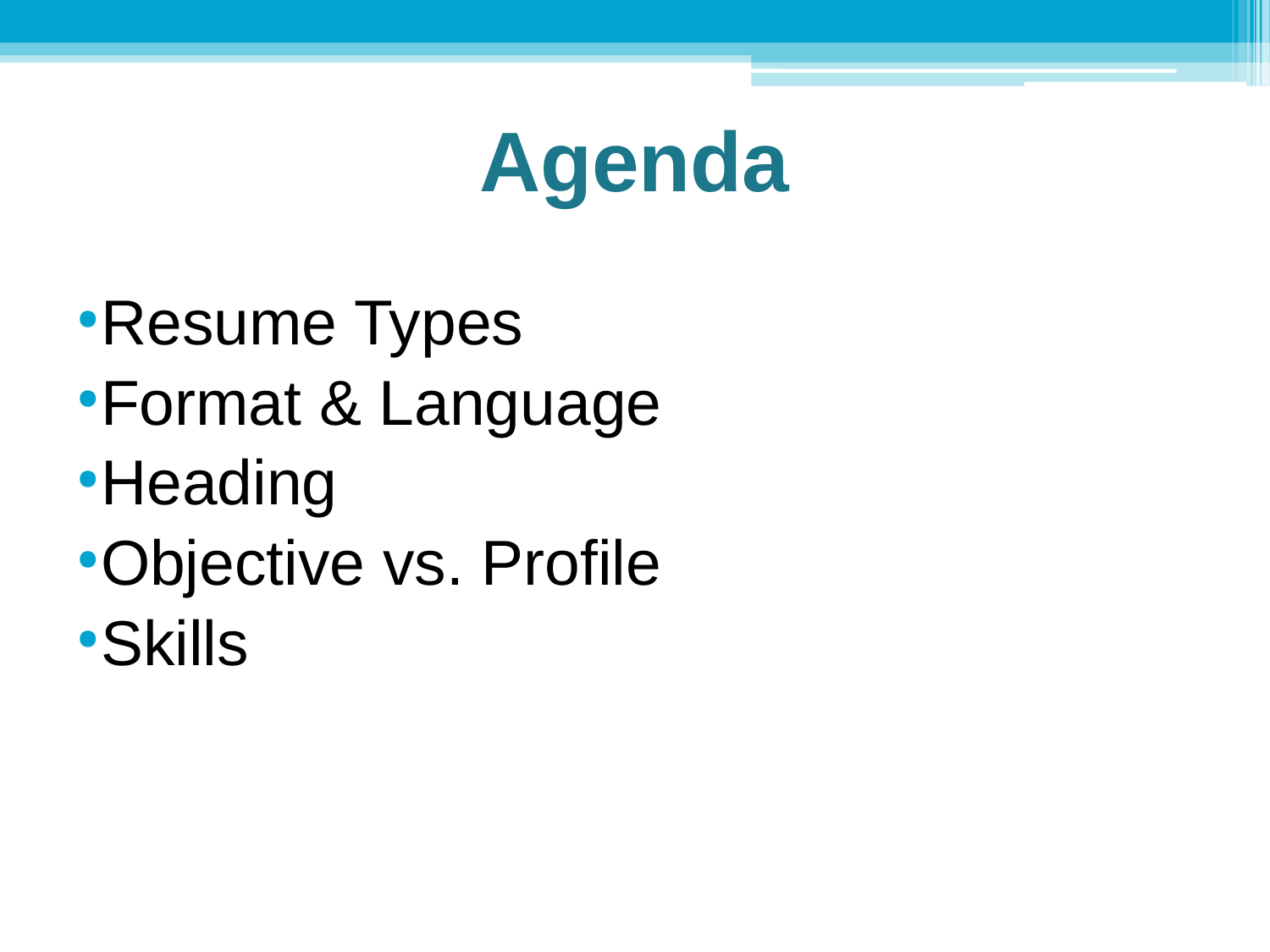

# Agenda
Resume Types
Format & Language
Heading
Objective vs. Profile
Skills